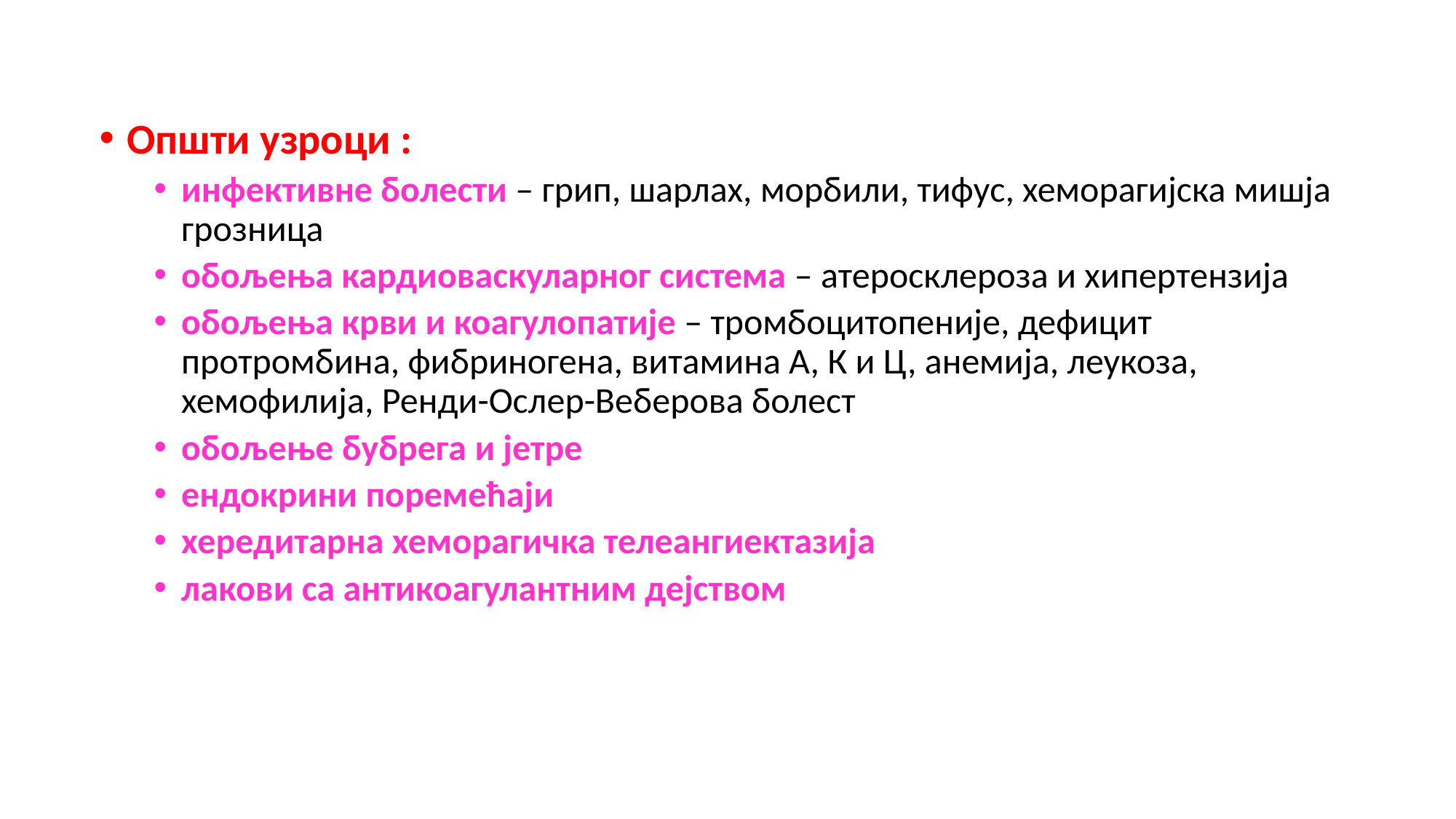

Општи узроци :
инфективне болести – грип, шарлах, морбили, тифус, хеморагијска мишја грозница
обољења кардиоваскуларног система – атеросклероза и хипертензија
обољења крви и коагулопатије – тромбоцитопеније, дефицит протромбина, фибриногена, витамина А, К и Ц, анемија, леукоза, хемофилија, Ренди-Ослер-Веберова болест
обољење бубрега и јетре
ендокрини поремећаји
хередитарна хеморагичка телеангиектазија
лакови са антикоагулантним дејством